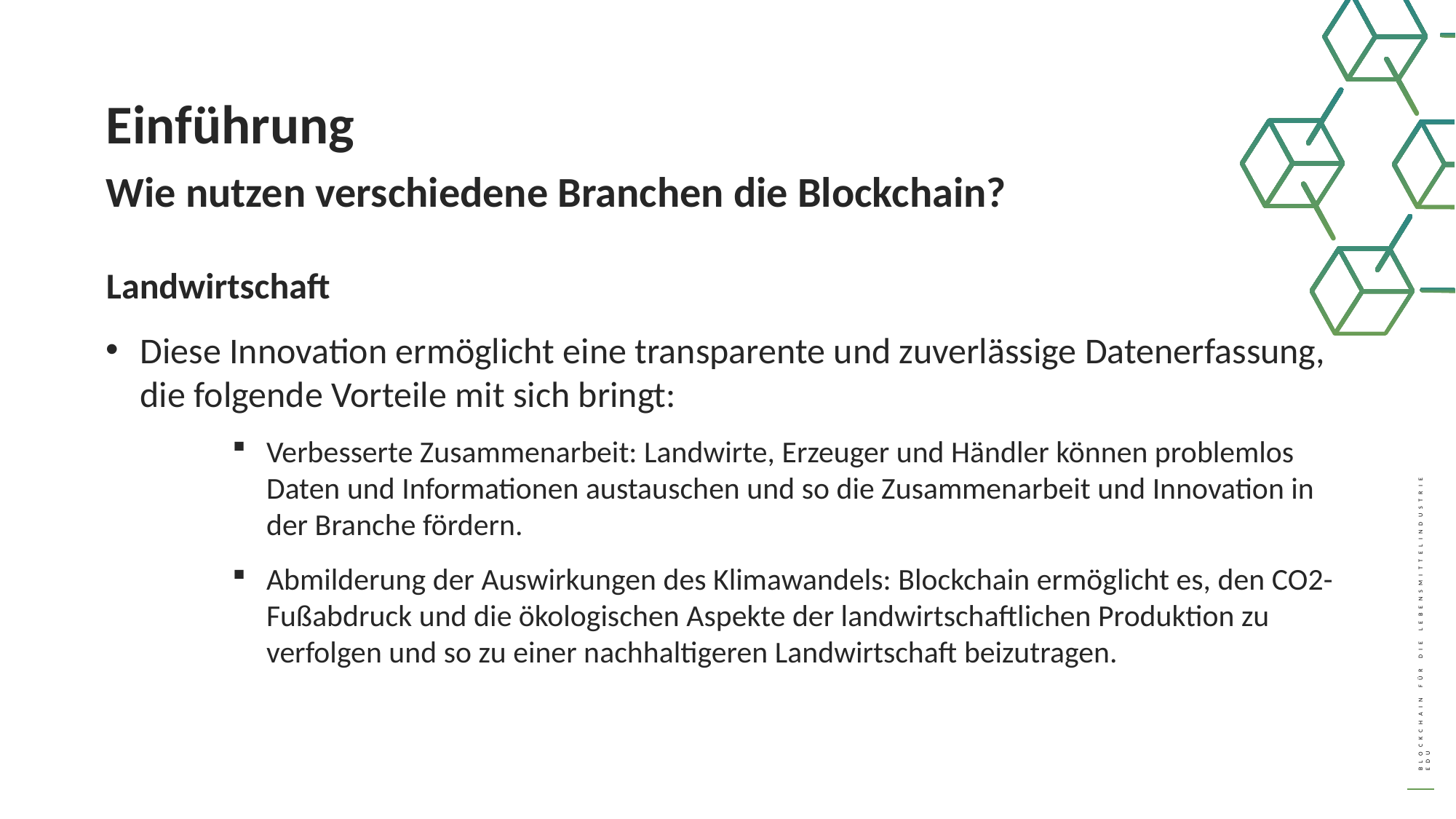

Einführung
Wie nutzen verschiedene Branchen die Blockchain?
Landwirtschaft
Diese Innovation ermöglicht eine transparente und zuverlässige Datenerfassung, die folgende Vorteile mit sich bringt:
Verbesserte Zusammenarbeit: Landwirte, Erzeuger und Händler können problemlos Daten und Informationen austauschen und so die Zusammenarbeit und Innovation in der Branche fördern.
Abmilderung der Auswirkungen des Klimawandels: Blockchain ermöglicht es, den CO2-Fußabdruck und die ökologischen Aspekte der landwirtschaftlichen Produktion zu verfolgen und so zu einer nachhaltigeren Landwirtschaft beizutragen.